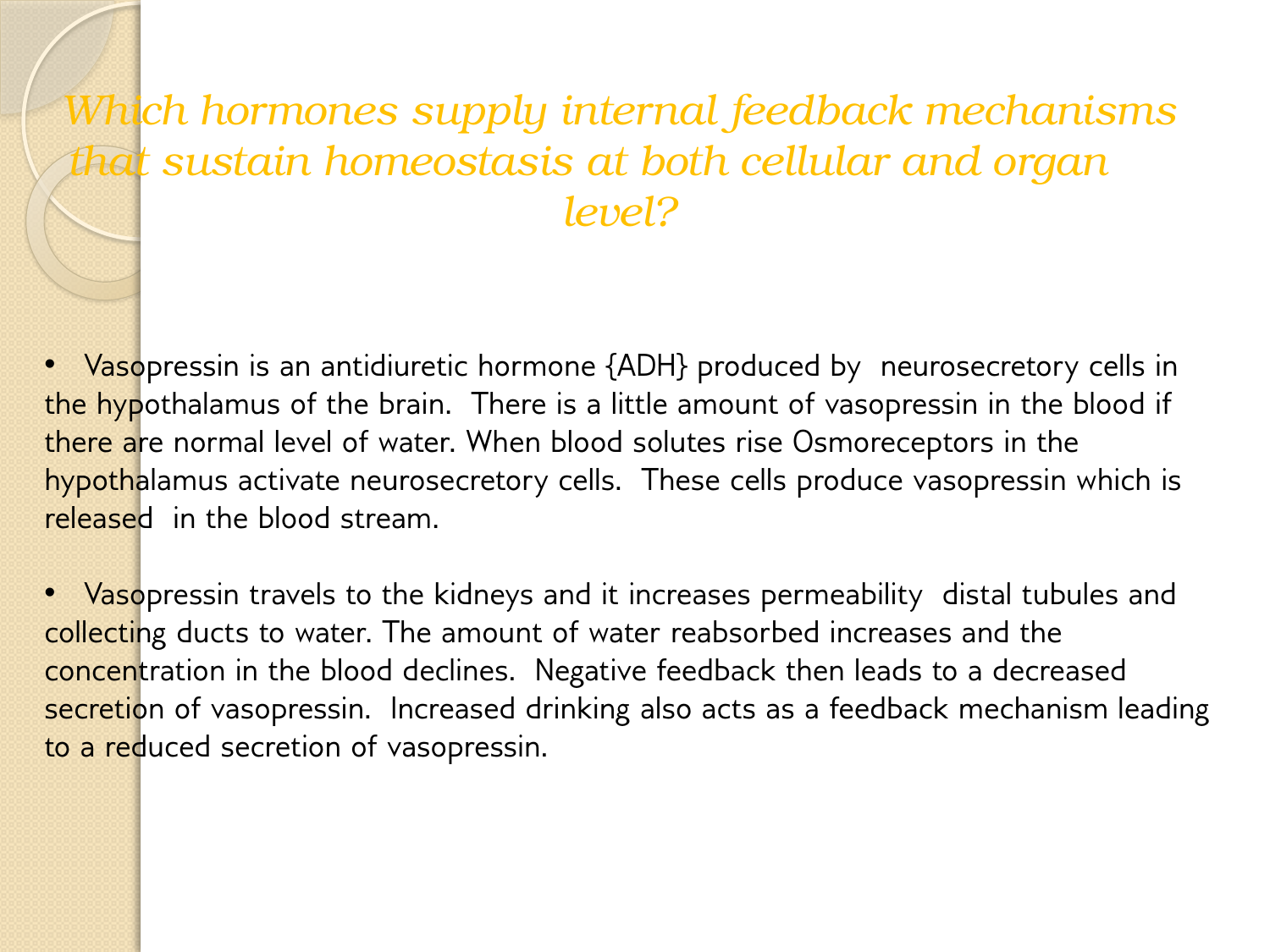

# Which hormones supply internal feedback mechanisms that sustain homeostasis at both cellular and organ      level?
   Vasopressin is an antidiuretic hormone {ADH} produced by  neurosecretory cells in the hypothalamus of the brain.  There is a little amount of vasopressin in the blood if there are normal level of water. When blood solutes rise Osmoreceptors in the hypothalamus activate neurosecretory cells.  These cells produce vasopressin which is released  in the blood stream.

   Vasopressin travels to the kidneys and it increases permeability  distal tubules and collecting ducts to water. The amount of water reabsorbed increases and the concentration in the blood declines.  Negative feedback then leads to a decreased secretion of vasopressin.  Increased drinking also acts as a feedback mechanism leading to a reduced secretion of vasopressin.